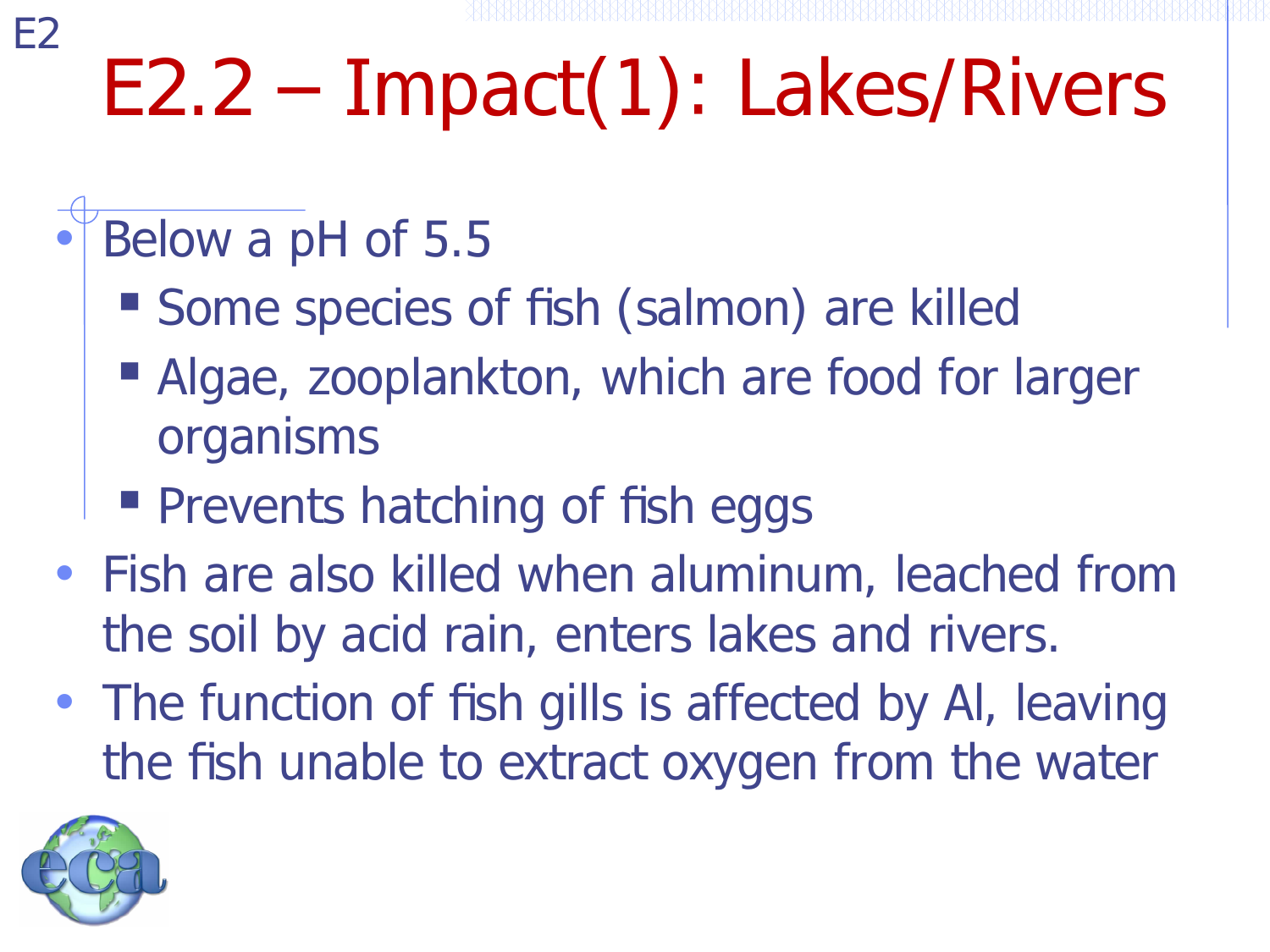

# E2.2 – Impact(1): Lakes/Rivers
Below a pH of 5.5
Some species of fish (salmon) are killed
Algae, zooplankton, which are food for larger organisms
Prevents hatching of fish eggs
Fish are also killed when aluminum, leached from the soil by acid rain, enters lakes and rivers.
The function of fish gills is affected by Al, leaving the fish unable to extract oxygen from the water